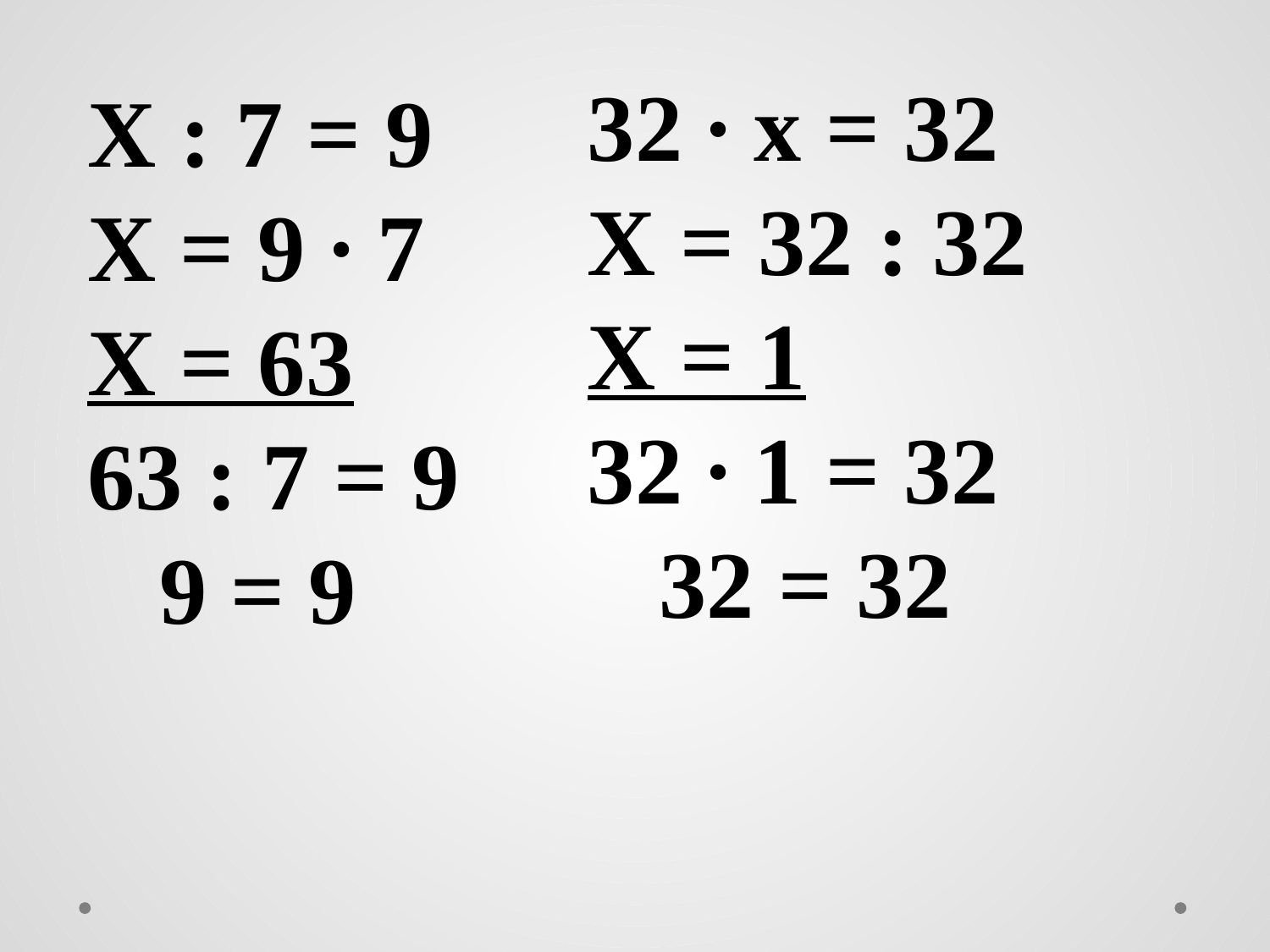

32 ∙ х = 32
Х = 32 : 32
Х = 1
32 ∙ 1 = 32
   32 = 32
Х : 7 = 9
Х = 9 ∙ 7
Х = 63
63 : 7 = 9
   9 = 9